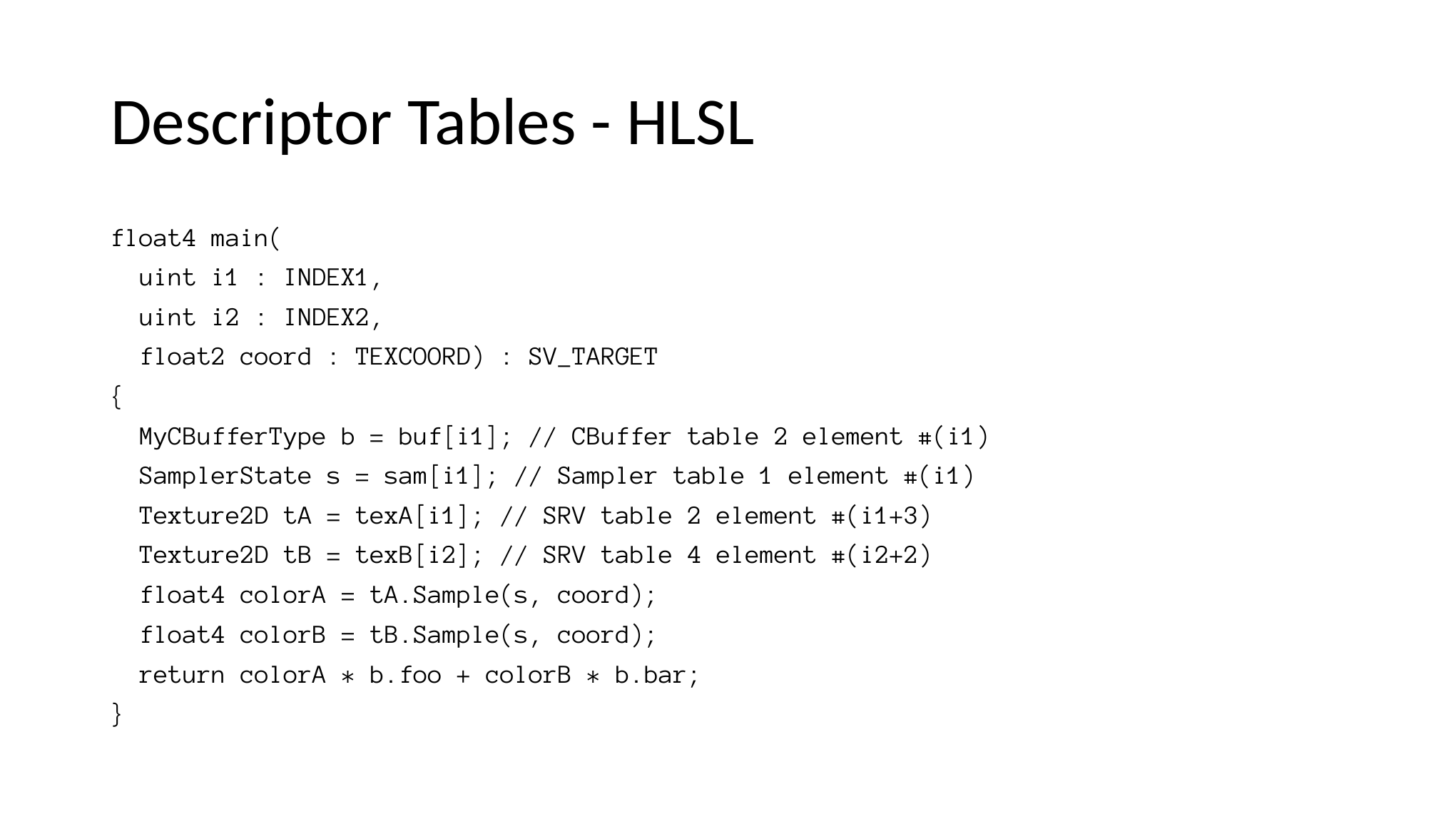

# Descriptor Tables - HLSL
float4 main(
  uint i1 : INDEX1,
  uint i2 : INDEX2,
  float2 coord : TEXCOORD) : SV_TARGET
{
  MyCBufferType b = buf[i1]; // CBuffer table 2 element #(i1)
  SamplerState s = sam[i1]; // Sampler table 1 element #(i1)
  Texture2D tA = texA[i1]; // SRV table 2 element #(i1+3)
  Texture2D tB = texB[i2]; // SRV table 4 element #(i2+2)
  float4 colorA = tA.Sample(s, coord);
  float4 colorB = tB.Sample(s, coord);
  return colorA * b.foo + colorB * b.bar;
}